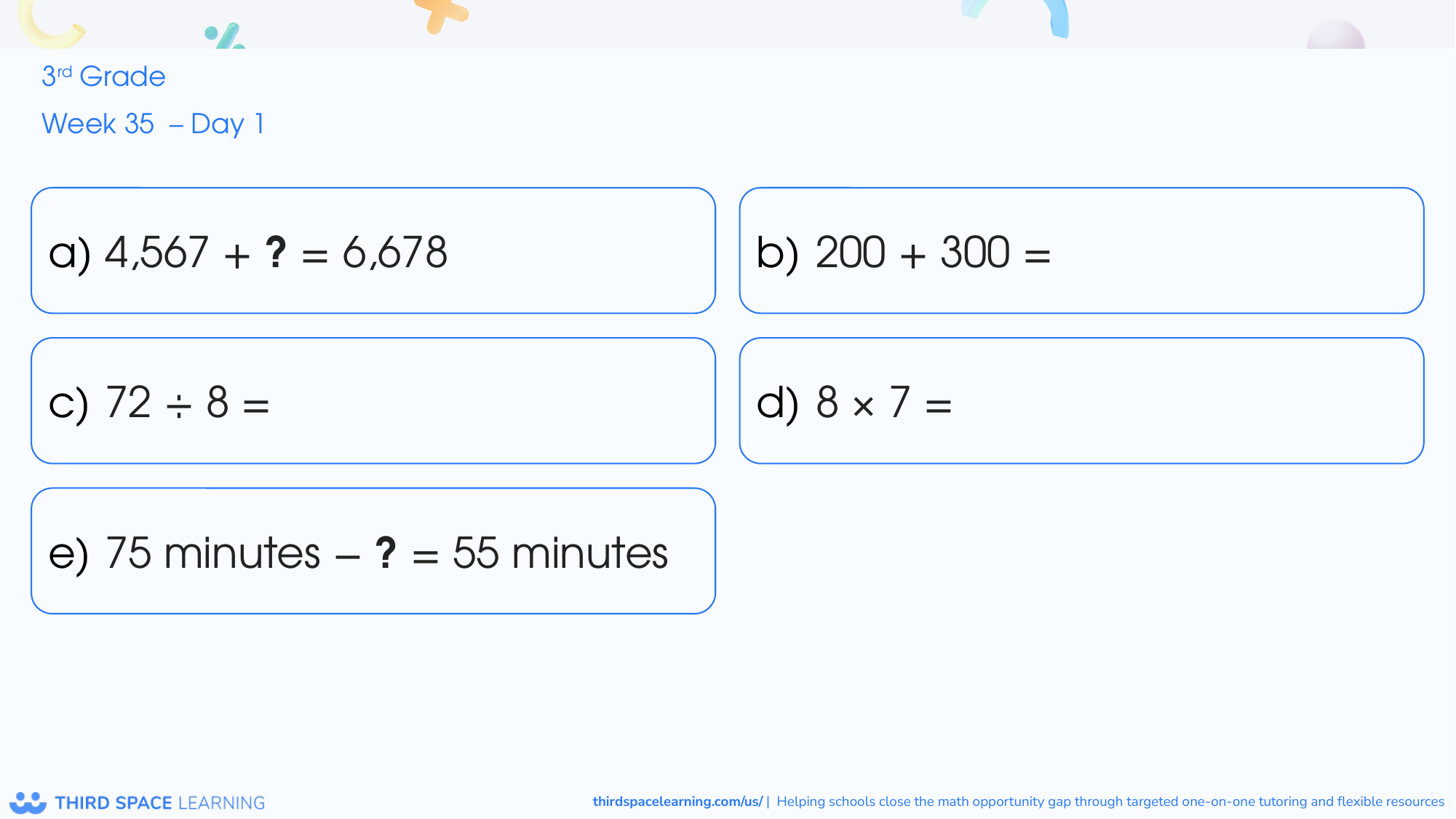

3rd Grade
Week 35  – Day 1
4,567 + ? = 6,678
200 + 300 =
72 ÷ 8 =
8 × 7 =
75 minutes − ? = 55 minutes